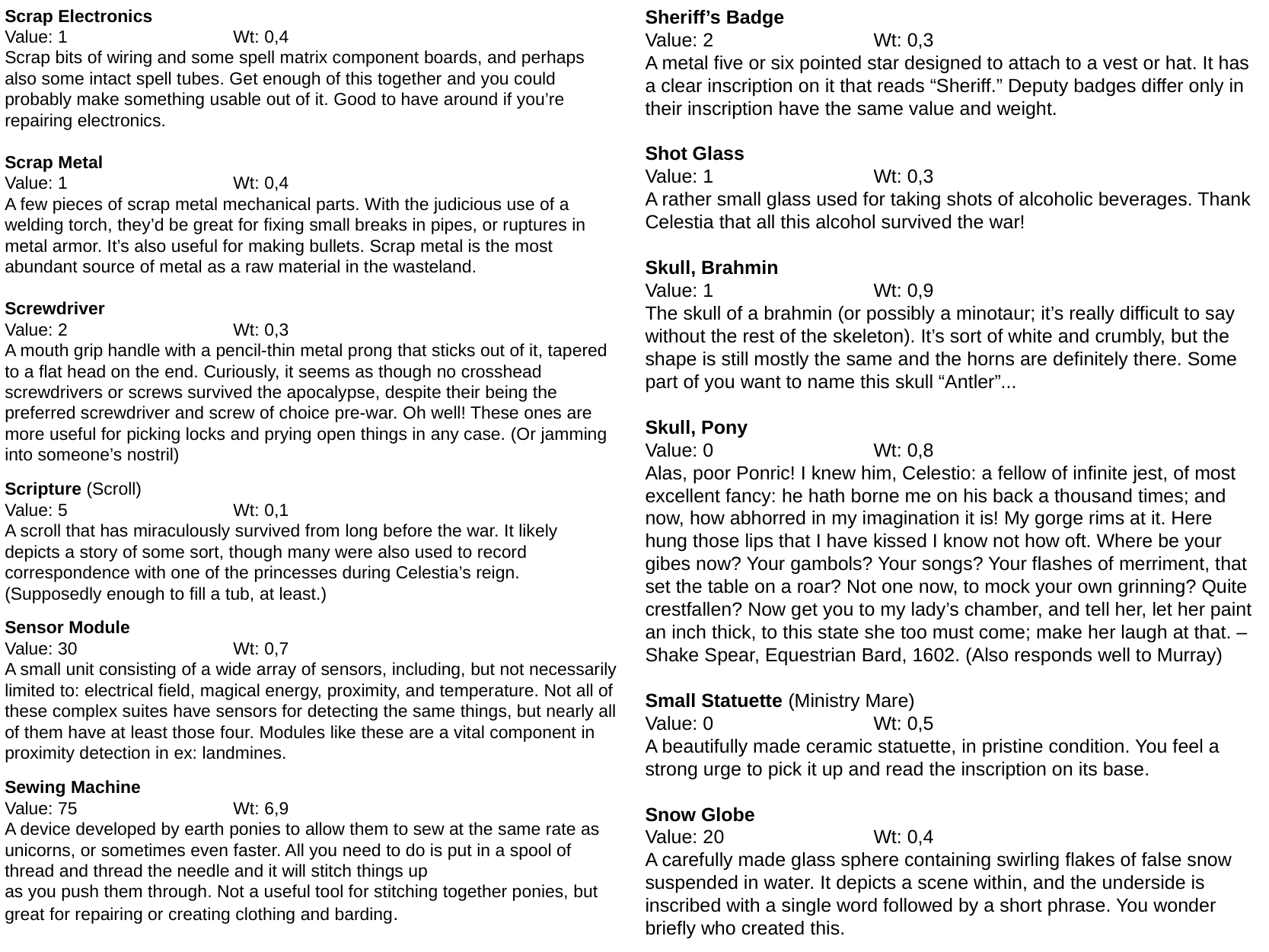

Scrap Electronics
Value: 1		Wt: 0,4
Scrap bits of wiring and some spell matrix component boards, and perhaps also some intact spell tubes. Get enough of this together and you could probably make something usable out of it. Good to have around if you’re repairing electronics.

Scrap Metal
Value: 1		Wt: 0,4
A few pieces of scrap metal mechanical parts. With the judicious use of a welding torch, they’d be great for fixing small breaks in pipes, or ruptures in metal armor. It’s also useful for making bullets. Scrap metal is the most abundant source of metal as a raw material in the wasteland.

Screwdriver
Value: 2		Wt: 0,3
A mouth grip handle with a pencil-thin metal prong that sticks out of it, tapered to a flat head on the end. Curiously, it seems as though no crosshead screwdrivers or screws survived the apocalypse, despite their being the preferred screwdriver and screw of choice pre-war. Oh well! These ones are more useful for picking locks and prying open things in any case. (Or jamming into someone’s nostril)

Scripture (Scroll)
Value: 5		Wt: 0,1
A scroll that has miraculously survived from long before the war. It likely depicts a story of some sort, though many were also used to record correspondence with one of the princesses during Celestia’s reign. (Supposedly enough to fill a tub, at least.)

Sensor Module
Value: 30		Wt: 0,7
A small unit consisting of a wide array of sensors, including, but not necessarily limited to: electrical field, magical energy, proximity, and temperature. Not all of these complex suites have sensors for detecting the same things, but nearly all of them have at least those four. Modules like these are a vital component in proximity detection in ex: landmines.

Sewing Machine
Value: 75		Wt: 6,9
A device developed by earth ponies to allow them to sew at the same rate as unicorns, or sometimes even faster. All you need to do is put in a spool of thread and thread the needle and it will stitch things up
as you push them through. Not a useful tool for stitching together ponies, but great for repairing or creating clothing and barding.

Sheriff’s Badge
Value: 2		Wt: 0,3
A metal five or six pointed star designed to attach to a vest or hat. It has a clear inscription on it that reads “Sheriff.” Deputy badges differ only in their inscription have the same value and weight.

Shot Glass
Value: 1		Wt: 0,3
A rather small glass used for taking shots of alcoholic beverages. Thank Celestia that all this alcohol survived the war!

Skull, Brahmin
Value: 1		Wt: 0,9
The skull of a brahmin (or possibly a minotaur; it’s really difficult to say without the rest of the skeleton). It’s sort of white and crumbly, but the shape is still mostly the same and the horns are definitely there. Some part of you want to name this skull “Antler”...

Skull, Pony
Value: 0		Wt: 0,8
Alas, poor Ponric! I knew him, Celestio: a fellow of infinite jest, of most excellent fancy: he hath borne me on his back a thousand times; and now, how abhorred in my imagination it is! My gorge rims at it. Here hung those lips that I have kissed I know not how oft. Where be your gibes now? Your gambols? Your songs? Your flashes of merriment, that set the table on a roar? Not one now, to mock your own grinning? Quite crestfallen? Now get you to my lady’s chamber, and tell her, let her paint an inch thick, to this state she too must come; make her laugh at that. –
Shake Spear, Equestrian Bard, 1602. (Also responds well to Murray)

Small Statuette (Ministry Mare)
Value: 0		Wt: 0,5
A beautifully made ceramic statuette, in pristine condition. You feel a strong urge to pick it up and read the inscription on its base.

Snow Globe
Value: 20		Wt: 0,4
A carefully made glass sphere containing swirling flakes of false snow suspended in water. It depicts a scene within, and the underside is inscribed with a single word followed by a short phrase. You wonder
briefly who created this.